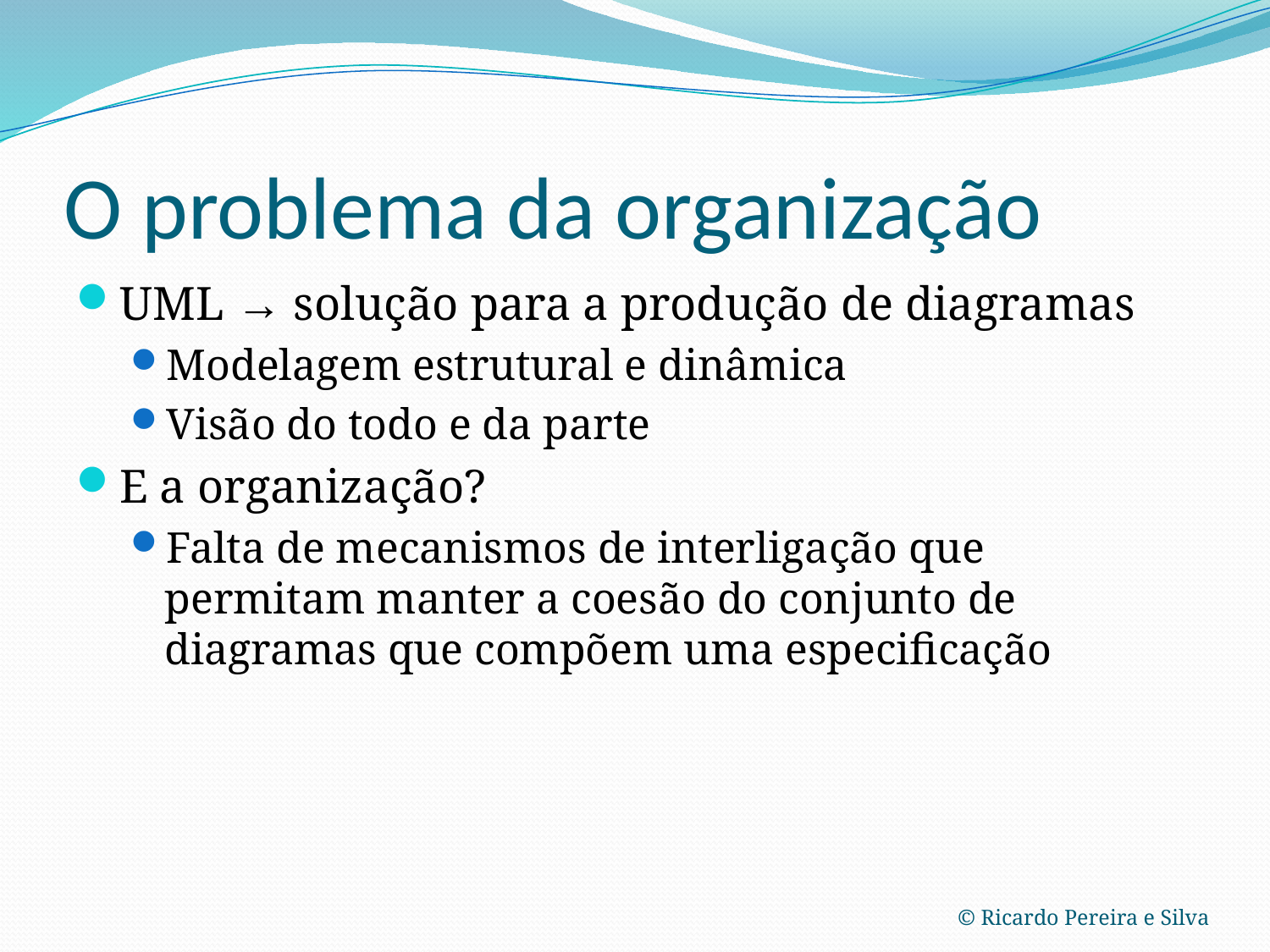

# O problema da organização
UML → solução para a produção de diagramas
Modelagem estrutural e dinâmica
Visão do todo e da parte
E a organização?
Falta de mecanismos de interligação que permitam manter a coesão do conjunto de diagramas que compõem uma especificação
© Ricardo Pereira e Silva